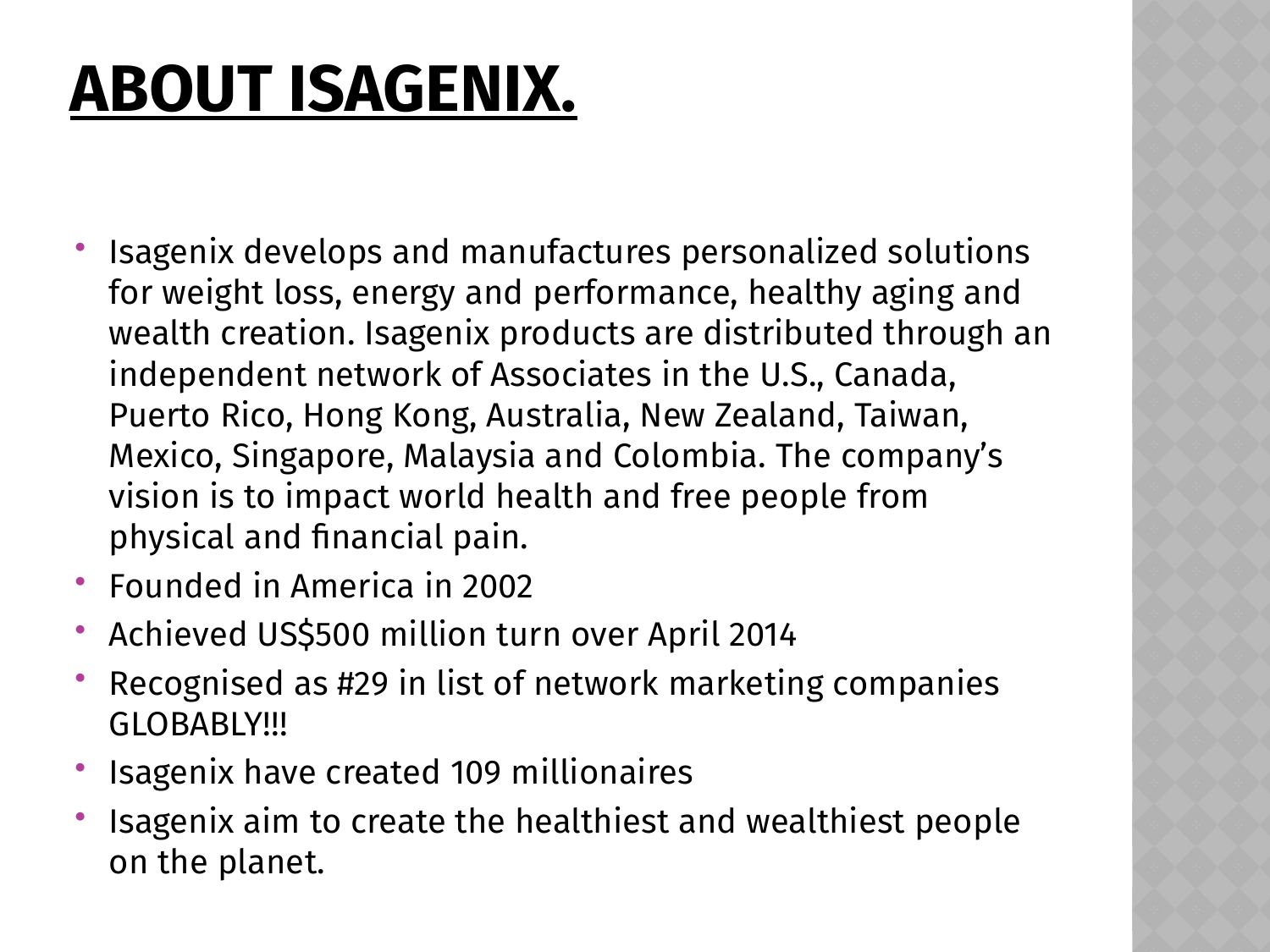

# About Isagenix.
Isagenix develops and manufactures personalized solutions for weight loss, energy and performance, healthy aging and wealth creation. Isagenix products are distributed through an independent network of Associates in the U.S., Canada, Puerto Rico, Hong Kong, Australia, New Zealand, Taiwan, Mexico, Singapore, Malaysia and Colombia. The company’s vision is to impact world health and free people from physical and financial pain.
Founded in America in 2002
Achieved US$500 million turn over April 2014
Recognised as #29 in list of network marketing companies GLOBABLY!!!
Isagenix have created 109 millionaires
Isagenix aim to create the healthiest and wealthiest people on the planet.